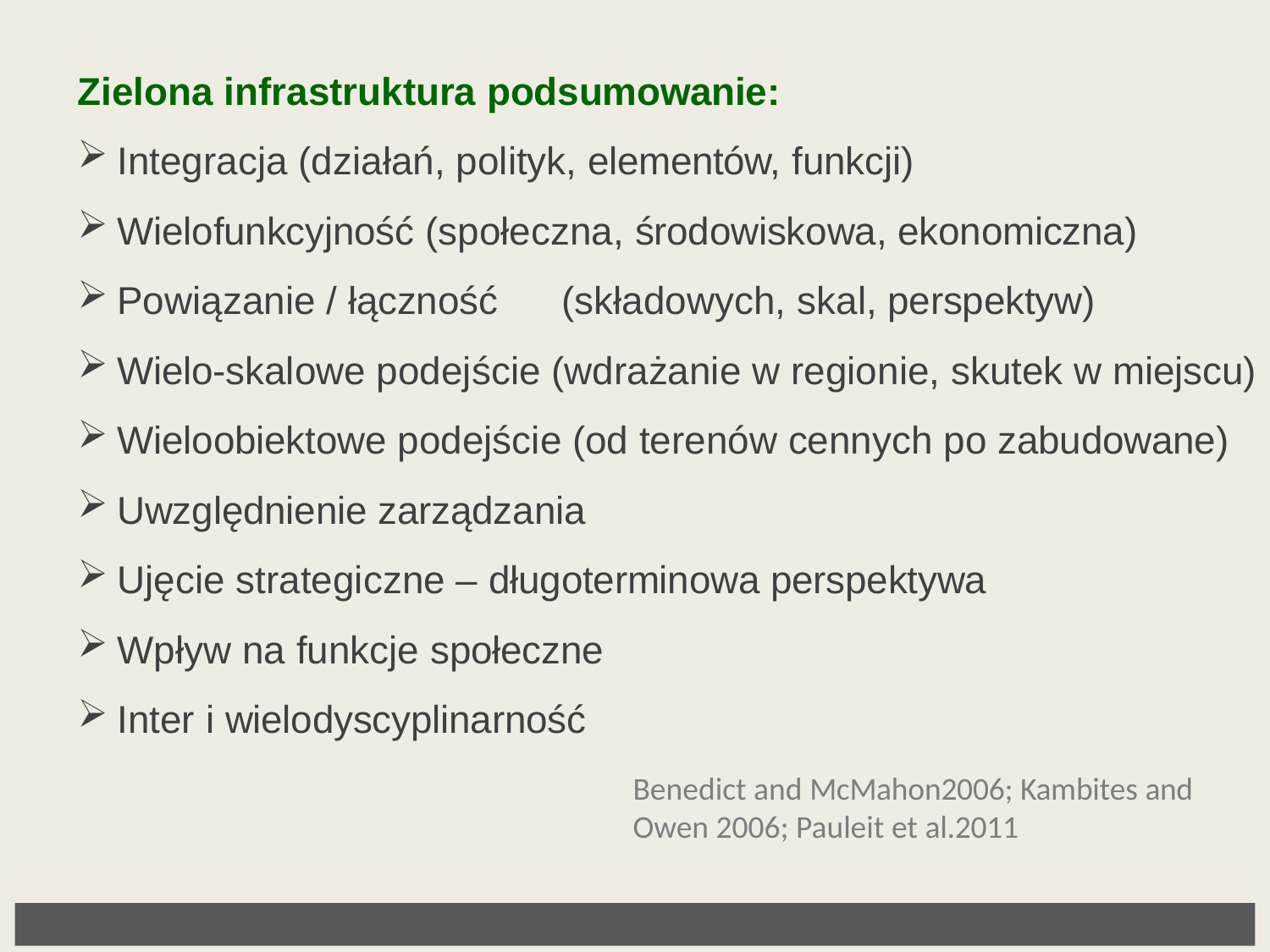

# Zielona infrastruktura podsumowanie:
Integracja (działań, polityk, elementów, funkcji)
Wielofunkcyjność (społeczna, środowiskowa, ekonomiczna)
Powiązanie / łączność	(składowych, skal, perspektyw)
Wielo-skalowe podejście (wdrażanie w regionie, skutek w miejscu)
Wieloobiektowe podejście (od terenów cennych po zabudowane)
Uwzględnienie zarządzania
Ujęcie strategiczne – długoterminowa perspektywa
Wpływ na funkcje społeczne
Inter i wielodyscyplinarność
Benedict and McMahon2006; Kambites and Owen 2006; Pauleit et al.2011